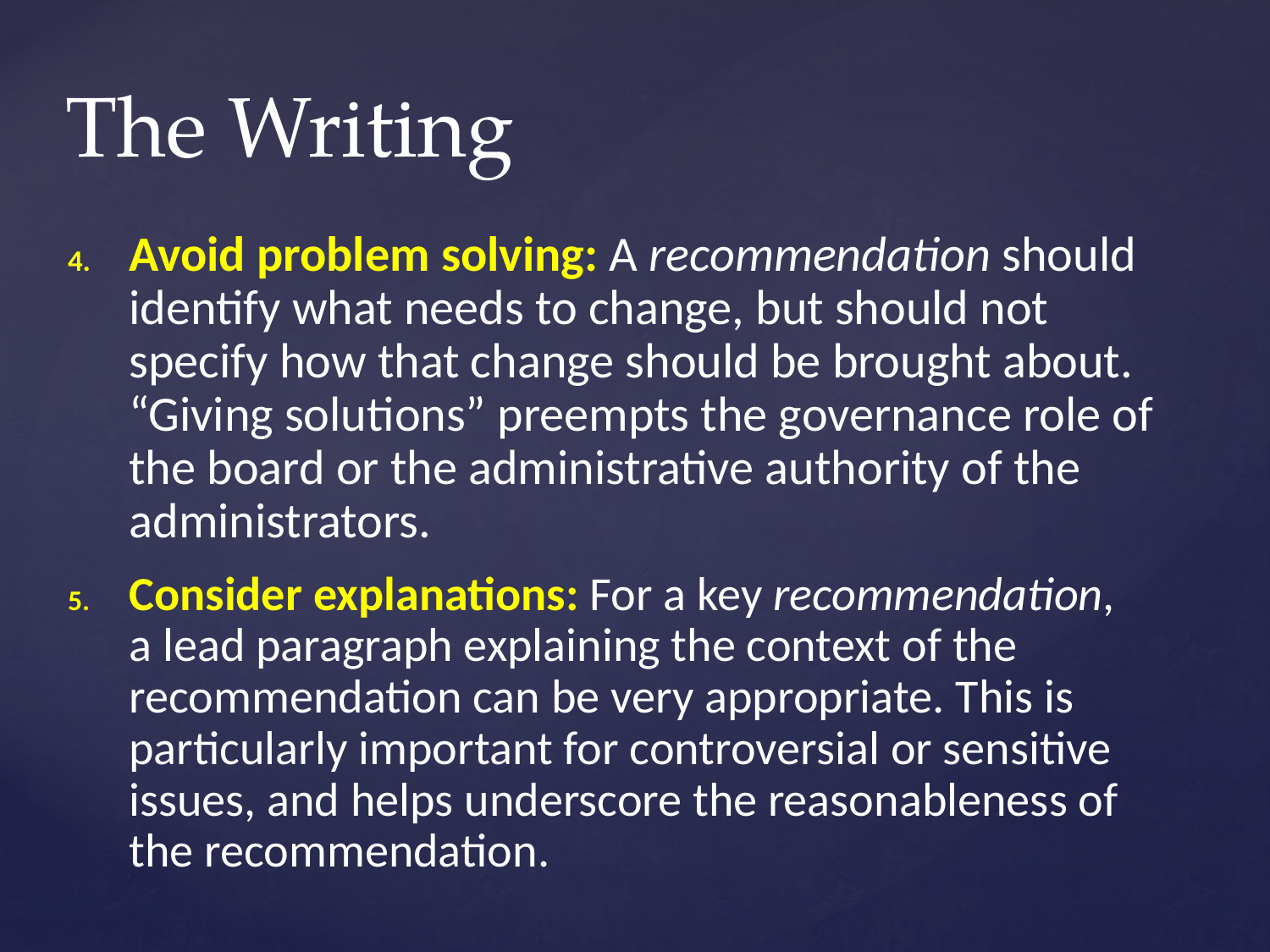

# The Writing
Avoid problem solving: A recommendation should identify what needs to change, but should not specify how that change should be brought about. “Giving solutions” preempts the governance role of the board or the administrative authority of the administrators.
Consider explanations: For a key recommendation,
a lead paragraph explaining the context of the recommendation can be very appropriate. This is particularly important for controversial or sensitive issues, and helps underscore the reasonableness of the recommendation.